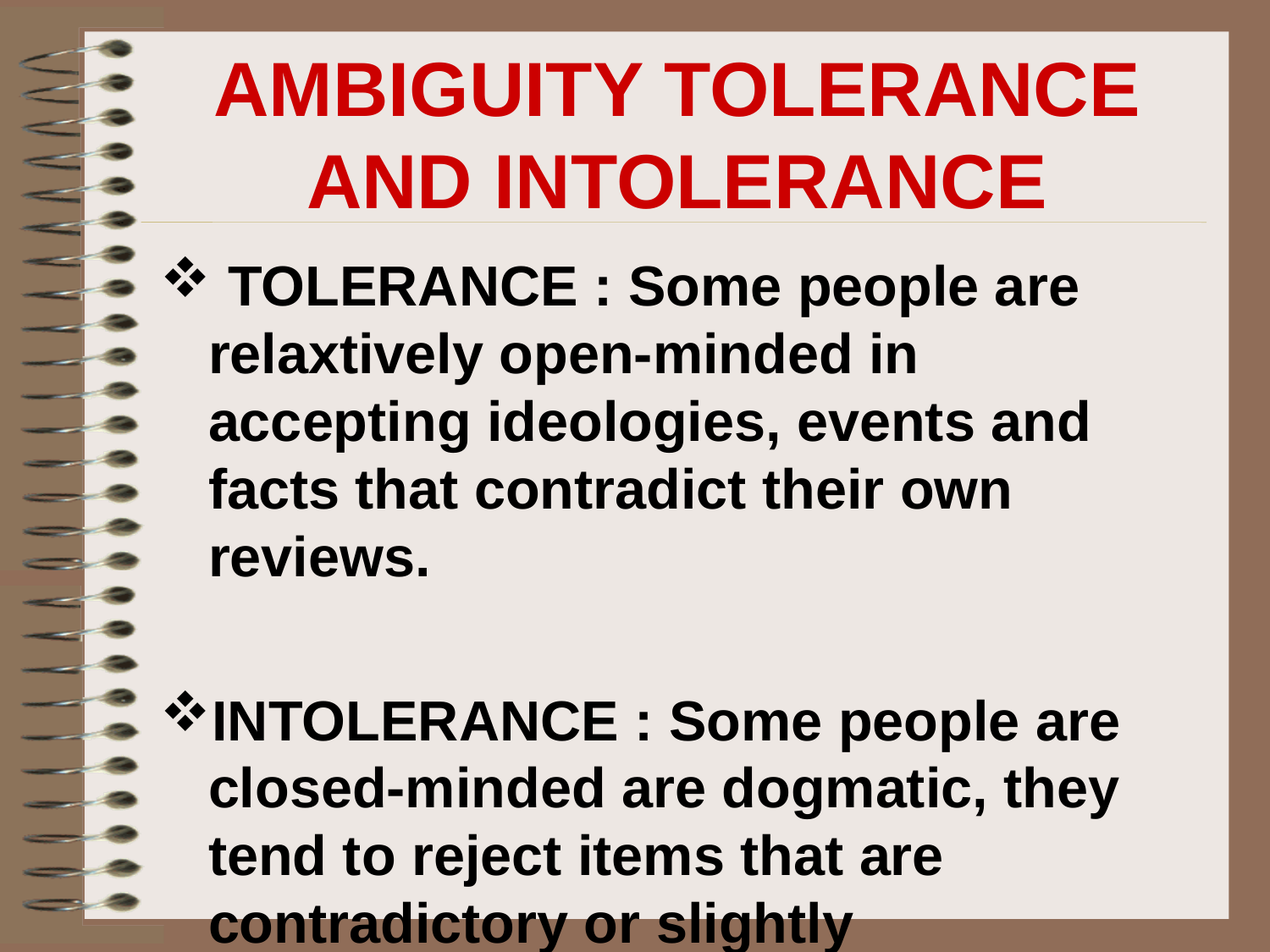

# AMBIGUITY TOLERANCE AND INTOLERANCE
 TOLERANCE : Some people are relaxtively open-minded in accepting ideologies, events and facts that contradict their own reviews.

INTOLERANCE : Some people are closed-minded are dogmatic, they tend to reject items that are contradictory or slightly incongruent with their existing system